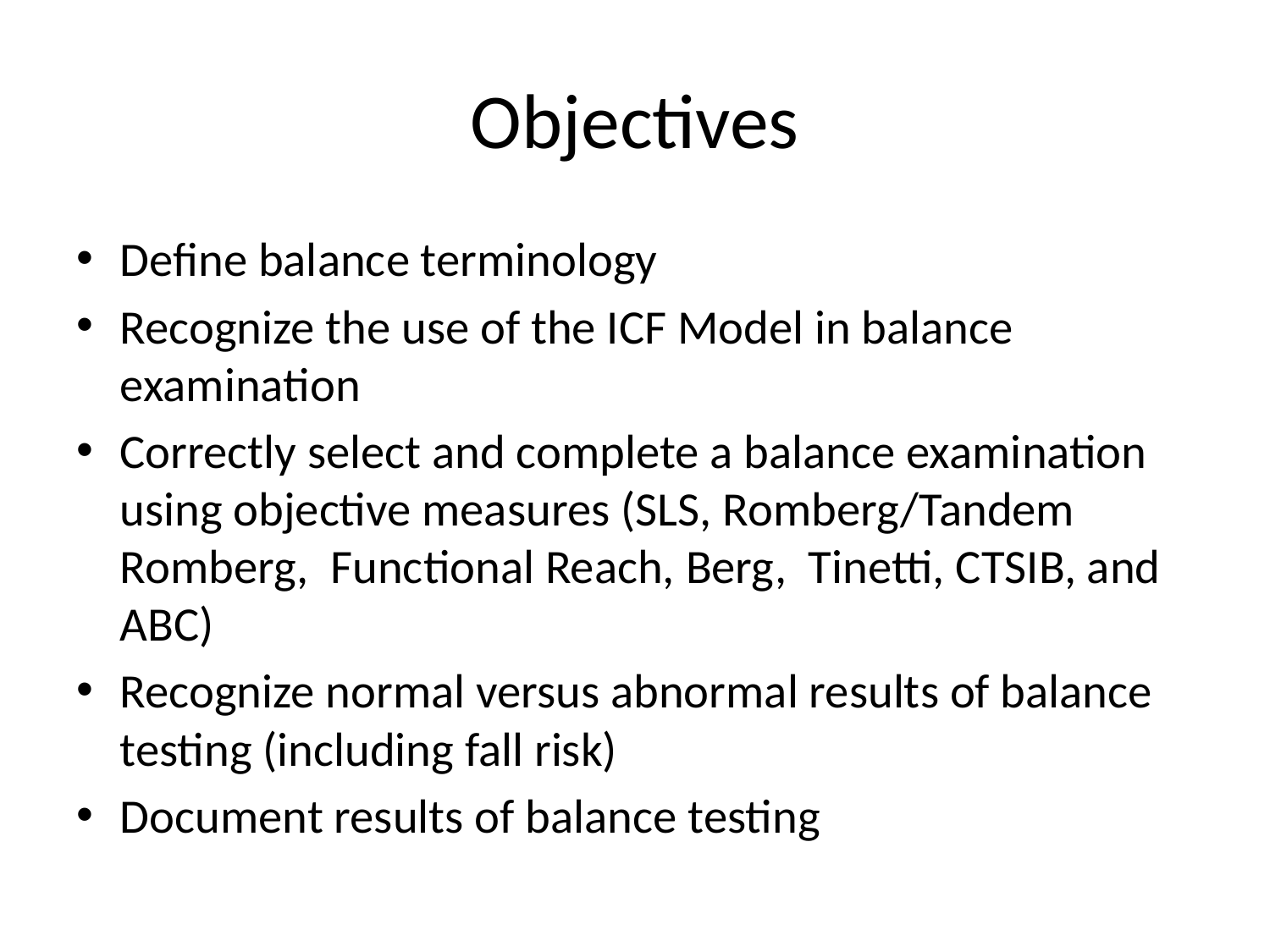

# Objectives
Define balance terminology
Recognize the use of the ICF Model in balance examination
Correctly select and complete a balance examination using objective measures (SLS, Romberg/Tandem Romberg,  Functional Reach, Berg,  Tinetti, CTSIB, and ABC)
Recognize normal versus abnormal results of balance testing (including fall risk)
Document results of balance testing